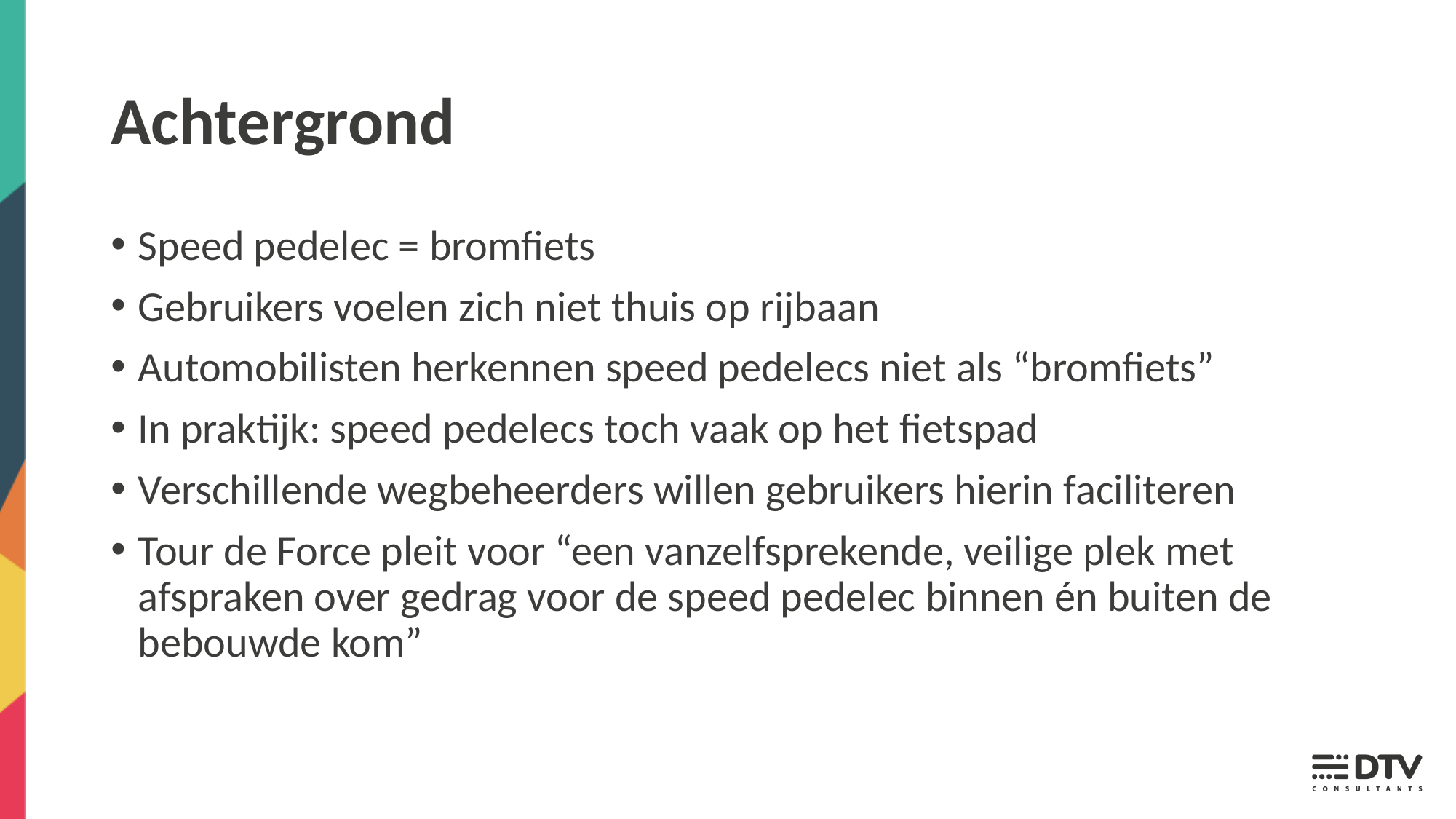

# Achtergrond
Speed pedelec = bromfiets
Gebruikers voelen zich niet thuis op rijbaan
Automobilisten herkennen speed pedelecs niet als “bromfiets”
In praktijk: speed pedelecs toch vaak op het fietspad
Verschillende wegbeheerders willen gebruikers hierin faciliteren
Tour de Force pleit voor “een vanzelfsprekende, veilige plek met afspraken over gedrag voor de speed pedelec binnen én buiten de bebouwde kom”